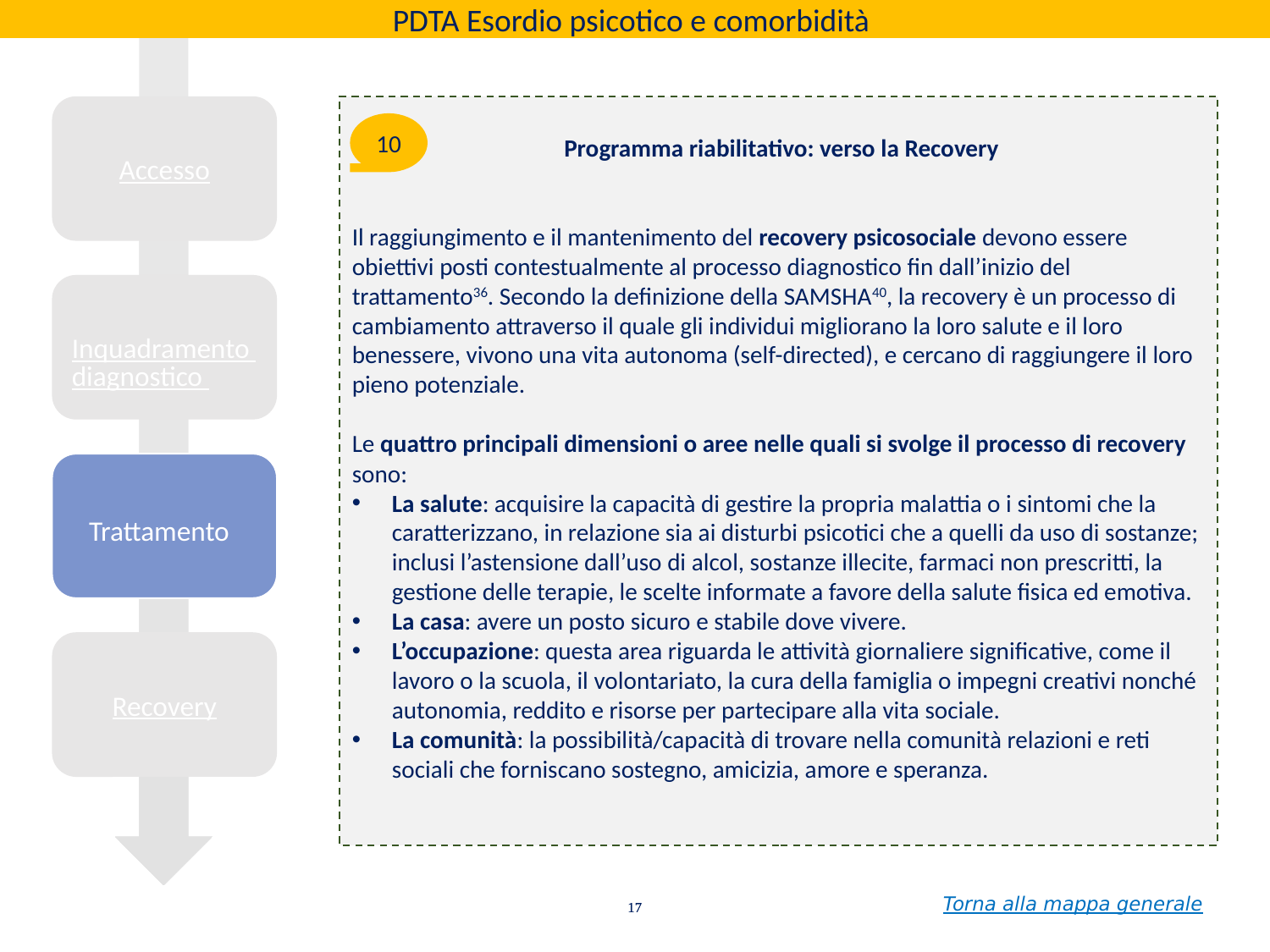

PDTA Esordio psicotico e comorbidità

Accesso

 Programma riabilitativo: verso la Recovery

Il raggiungimento e il mantenimento del recovery psicosociale devono essere obiettivi posti contestualmente al processo diagnostico fin dall’inizio del trattamento36. Secondo la definizione della SAMSHA40, la recovery è un processo di cambiamento attraverso il quale gli individui migliorano la loro salute e il loro benessere, vivono una vita autonoma (self-directed), e cercano di raggiungere il loro pieno potenziale.

Le quattro principali dimensioni o aree nelle quali si svolge il processo di recovery sono:
La salute: acquisire la capacità di gestire la propria malattia o i sintomi che la caratterizzano, in relazione sia ai disturbi psicotici che a quelli da uso di sostanze; inclusi l’astensione dall’uso di alcol, sostanze illecite, farmaci non prescritti, la gestione delle terapie, le scelte informate a favore della salute fisica ed emotiva.
La casa: avere un posto sicuro e stabile dove vivere.
L’occupazione: questa area riguarda le attività giornaliere significative, come il lavoro o la scuola, il volontariato, la cura della famiglia o impegni creativi nonché autonomia, reddito e risorse per partecipare alla vita sociale.
La comunità: la possibilità/capacità di trovare nella comunità relazioni e reti sociali che forniscano sostegno, amicizia, amore e speranza.

10
Inquadramento diagnostico
Trattamento
Recovery
Torna alla mappa generale